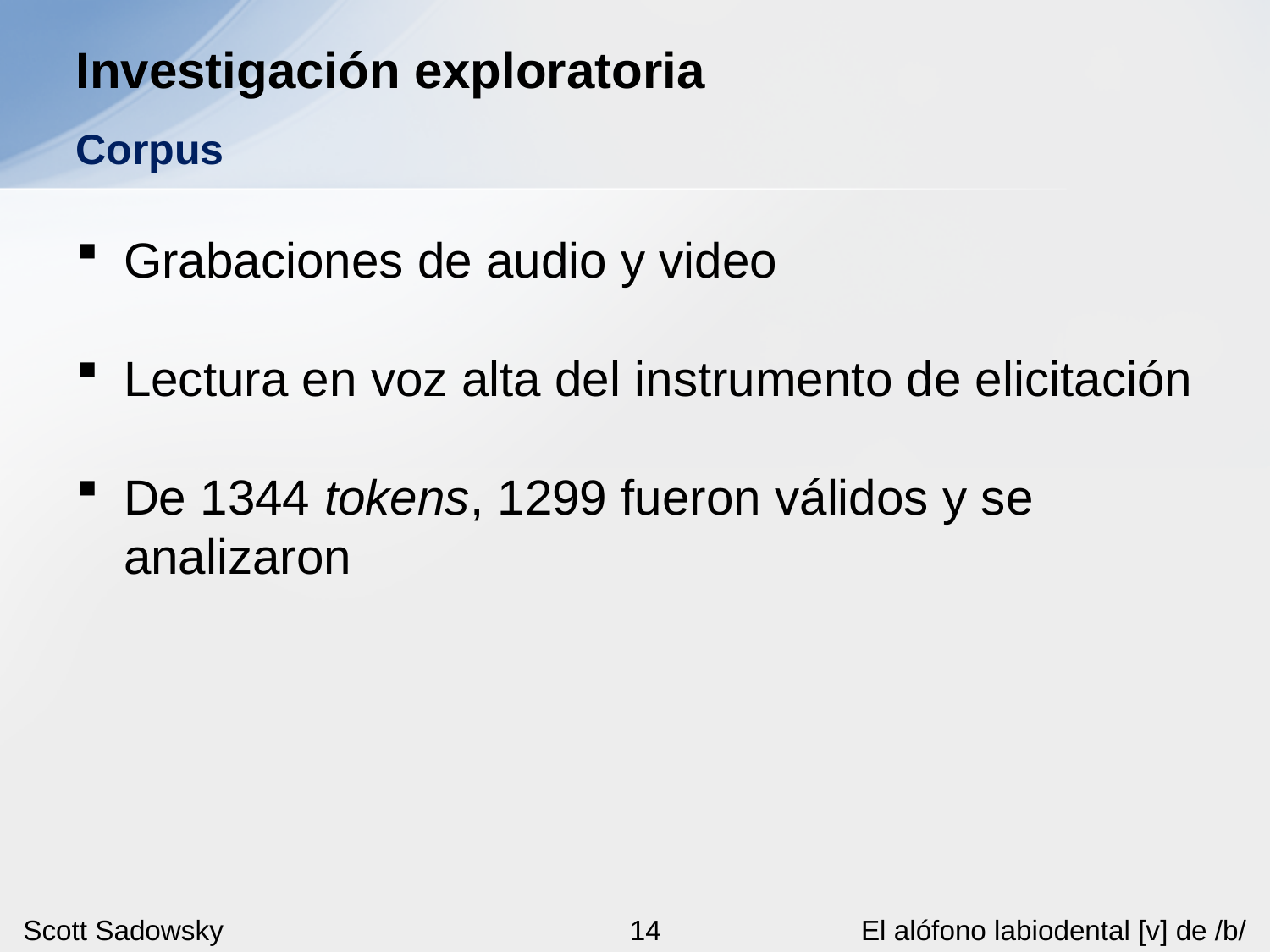

# Investigación exploratoria
Corpus
Grabaciones de audio y video

Lectura en voz alta del instrumento de elicitación

De 1344 tokens, 1299 fueron válidos y se analizaron

Scott Sadowsky
14
El alófono labiodental [v] de /b/